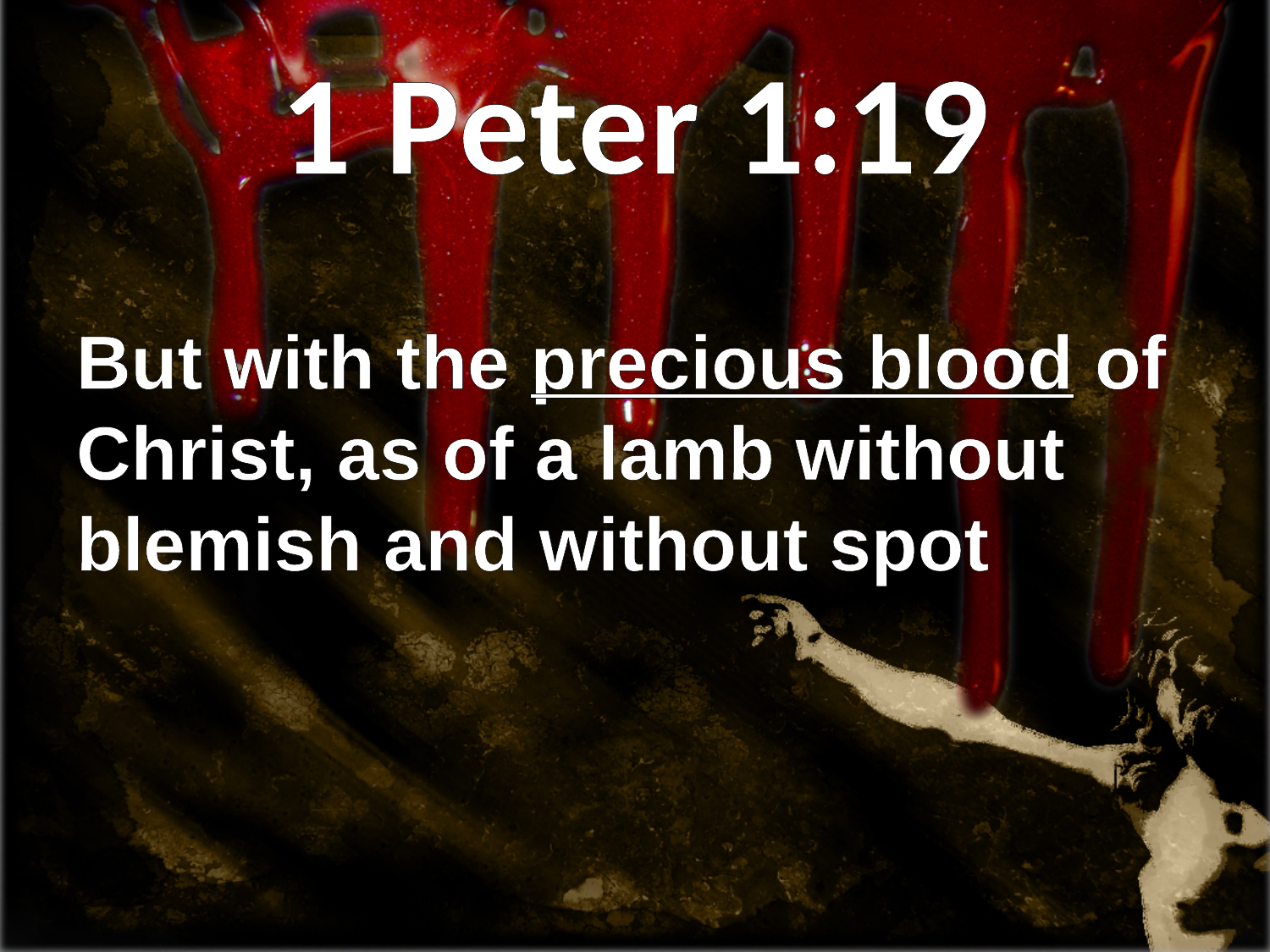

# 1 Peter 1:19
But with the precious blood of Christ, as of a lamb without blemish and without spot